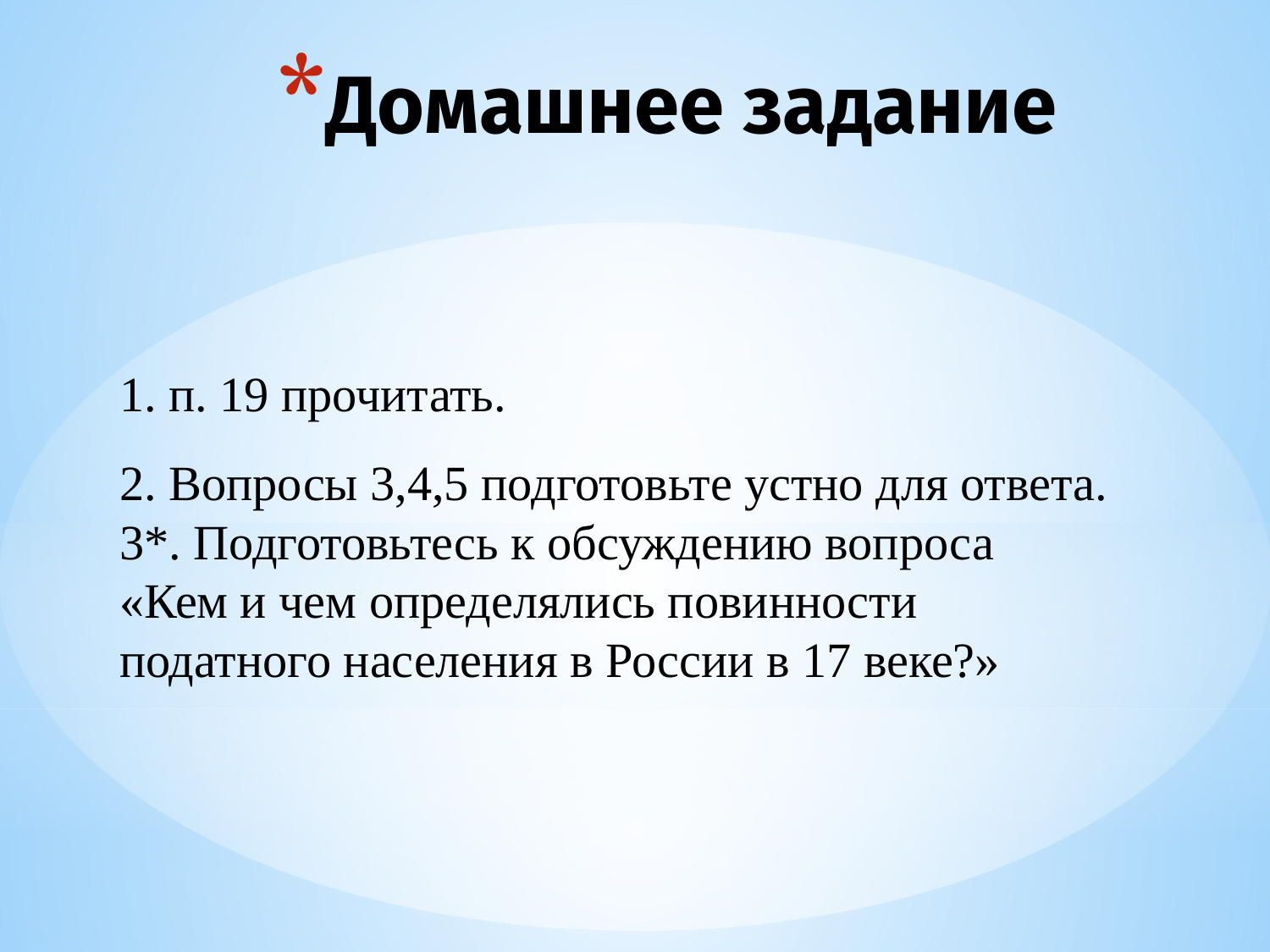

# Домашнее задание
1. п. 19 прочитать.
2. Вопросы 3,4,5 подготовьте устно для ответа.
3*. Подготовьтесь к обсуждению вопроса «Кем и чем определялись повинности податного населения в России в 17 веке?»